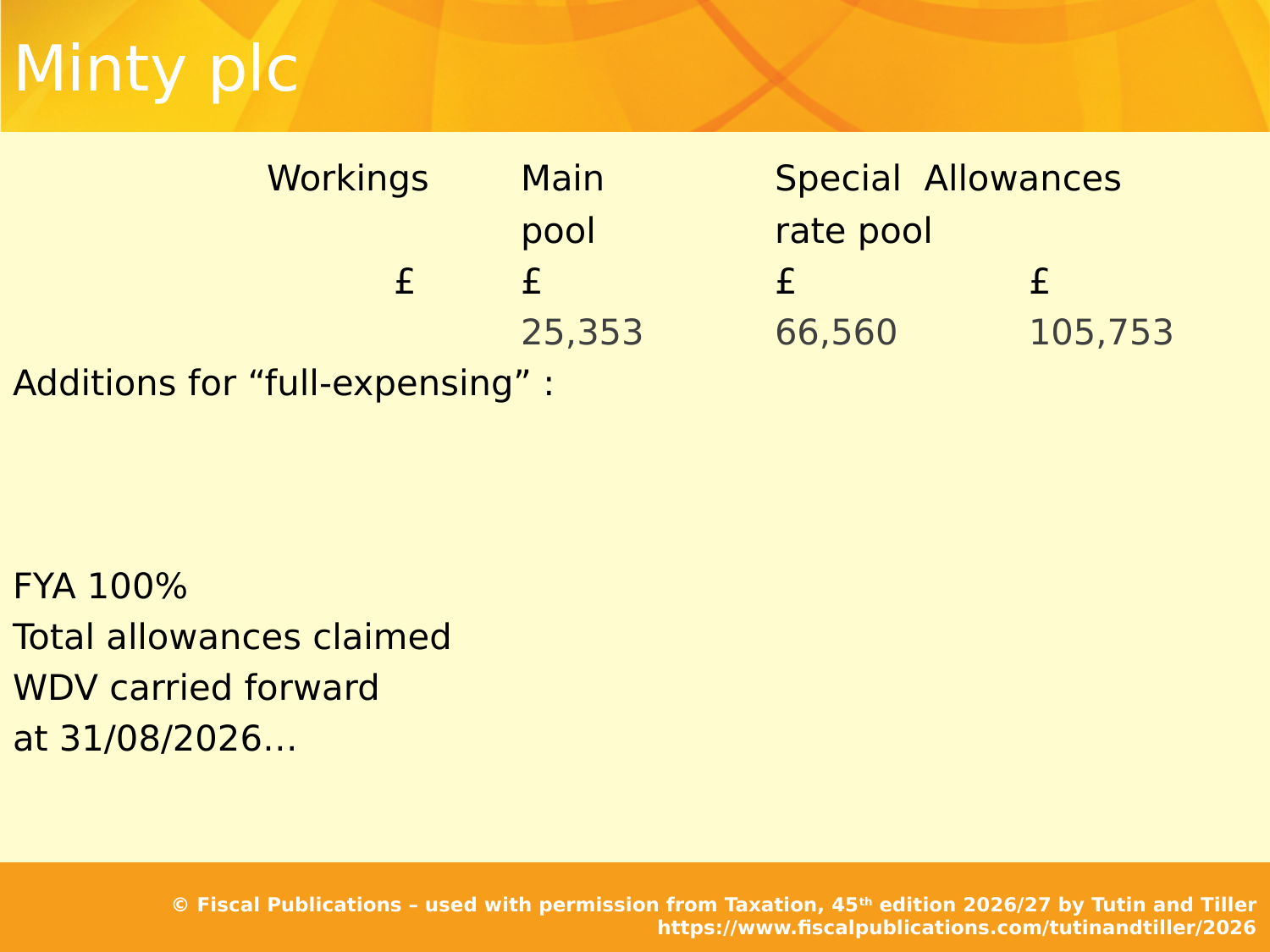

# Minty plc
		Workings	Main		Special  Allowances
				pool		rate pool
			£ 	£ 		£ 		£
				25,353		66,560		105,753
Additions for “full-expensing” :

FYA 100%
Total allowances claimed
WDV carried forward
at 31/08/2026…